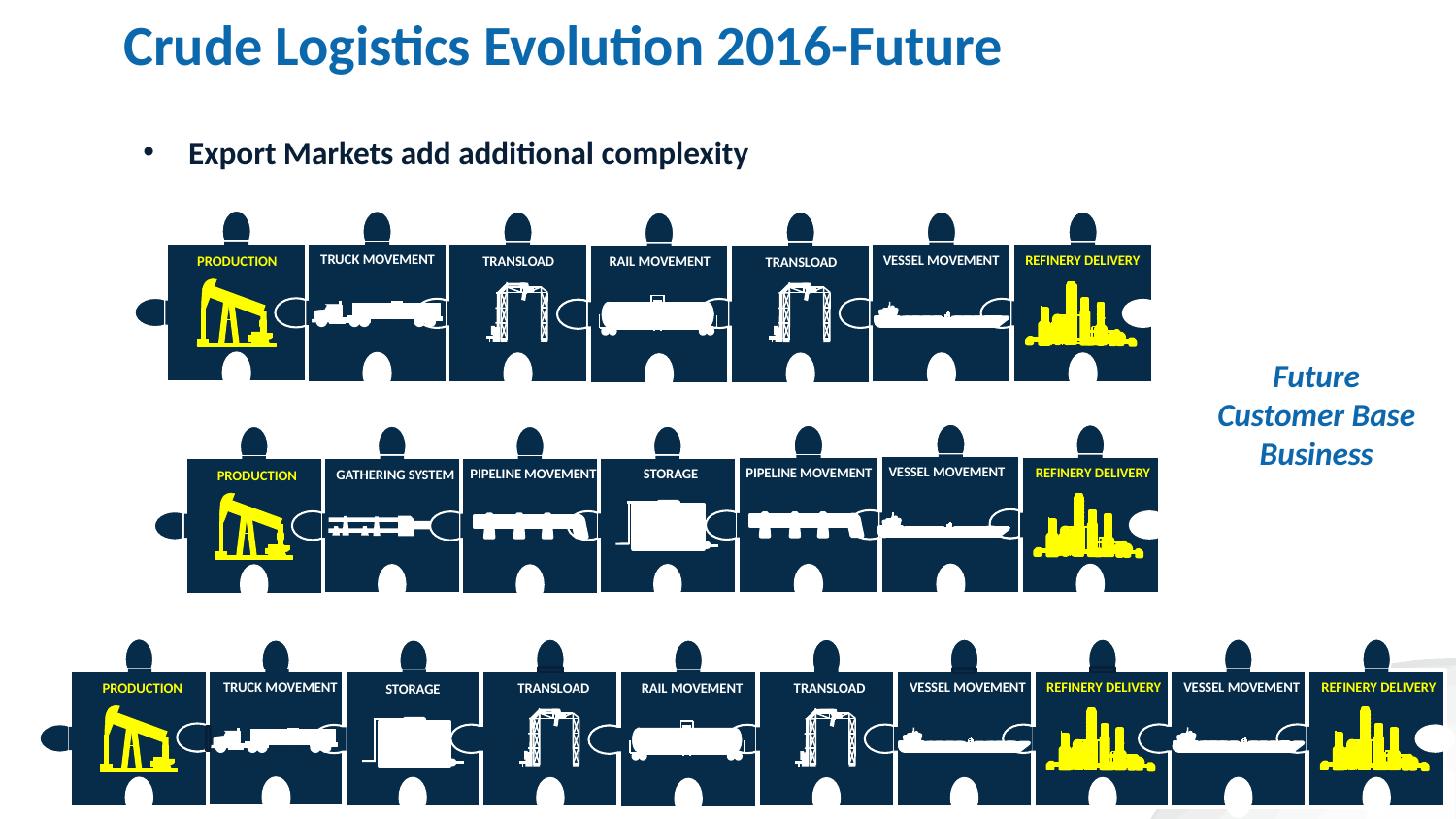

# Crude Logistics Evolution 2016-Future
Export Markets add additional complexity

PRODUCTION

TRANSLOAD

REFINERY DELIVERY

TRANSLOAD

TRUCK MOVEMENT
VESSEL MOVEMENT
RAIL MOVEMENT

Future
Customer Base
Business

REFINERY DELIVERY

PRODUCTION

VESSEL MOVEMENT
PIPELINE MOVEMENT
STORAGE
PIPELINE MOVEMENT
GATHERING SYSTEM

PRODUCTION

REFINERY DELIVERY

TRANSLOAD

REFINERY DELIVERY

TRANSLOAD

STORAGE

VESSEL MOVEMENT
VESSEL MOVEMENT
TRUCK MOVEMENT
RAIL MOVEMENT